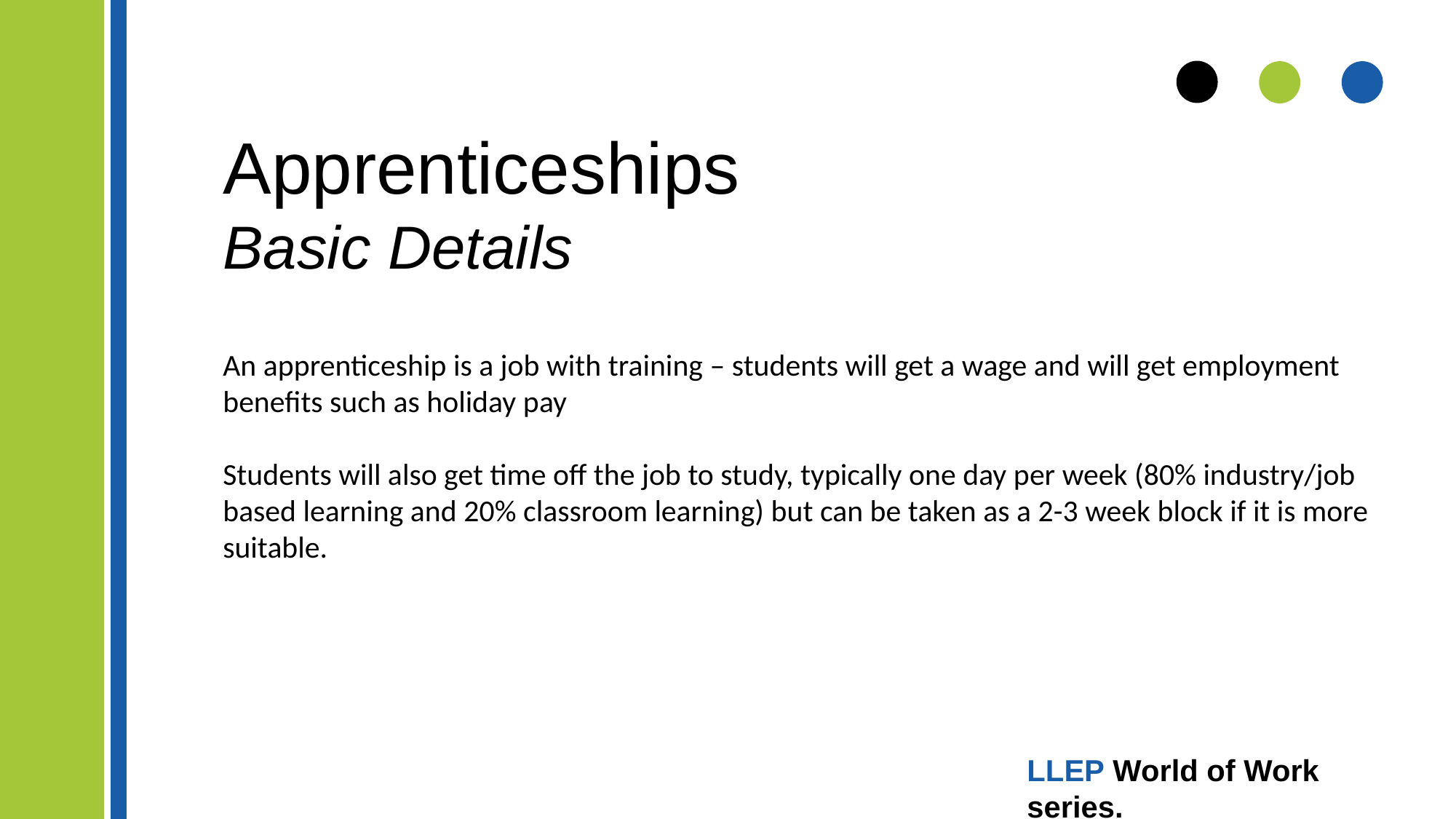

# Apprenticeships Basic Details
An apprenticeship is a job with training – students will get a wage and will get employment benefits such as holiday pay

Students will also get time off the job to study, typically one day per week (80% industry/job based learning and 20% classroom learning) but can be taken as a 2-3 week block if it is more suitable.

LLEP World of Work series.